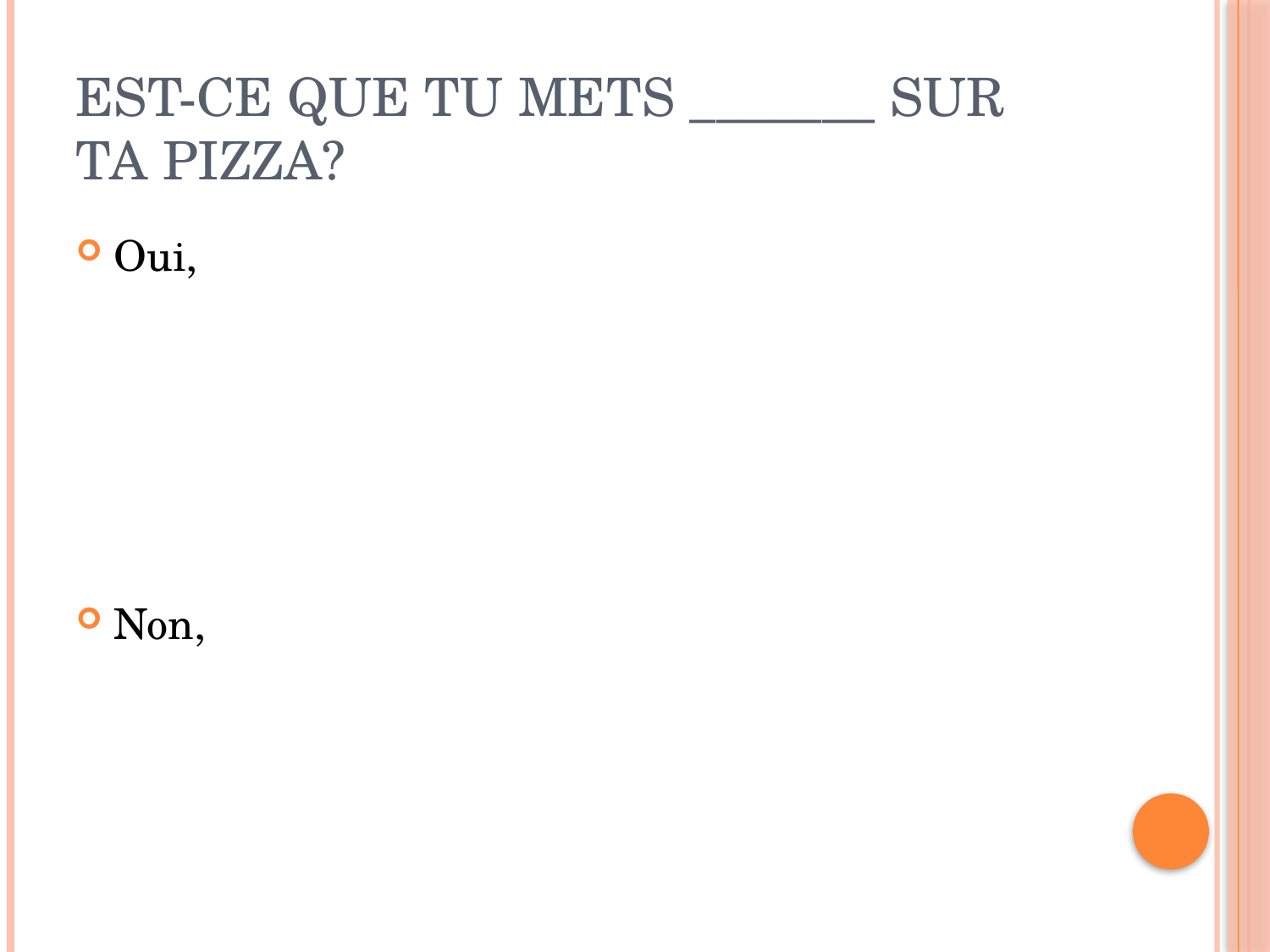

# Est-ce que tu mets _______ sur ta pizza?
Oui,

Non,